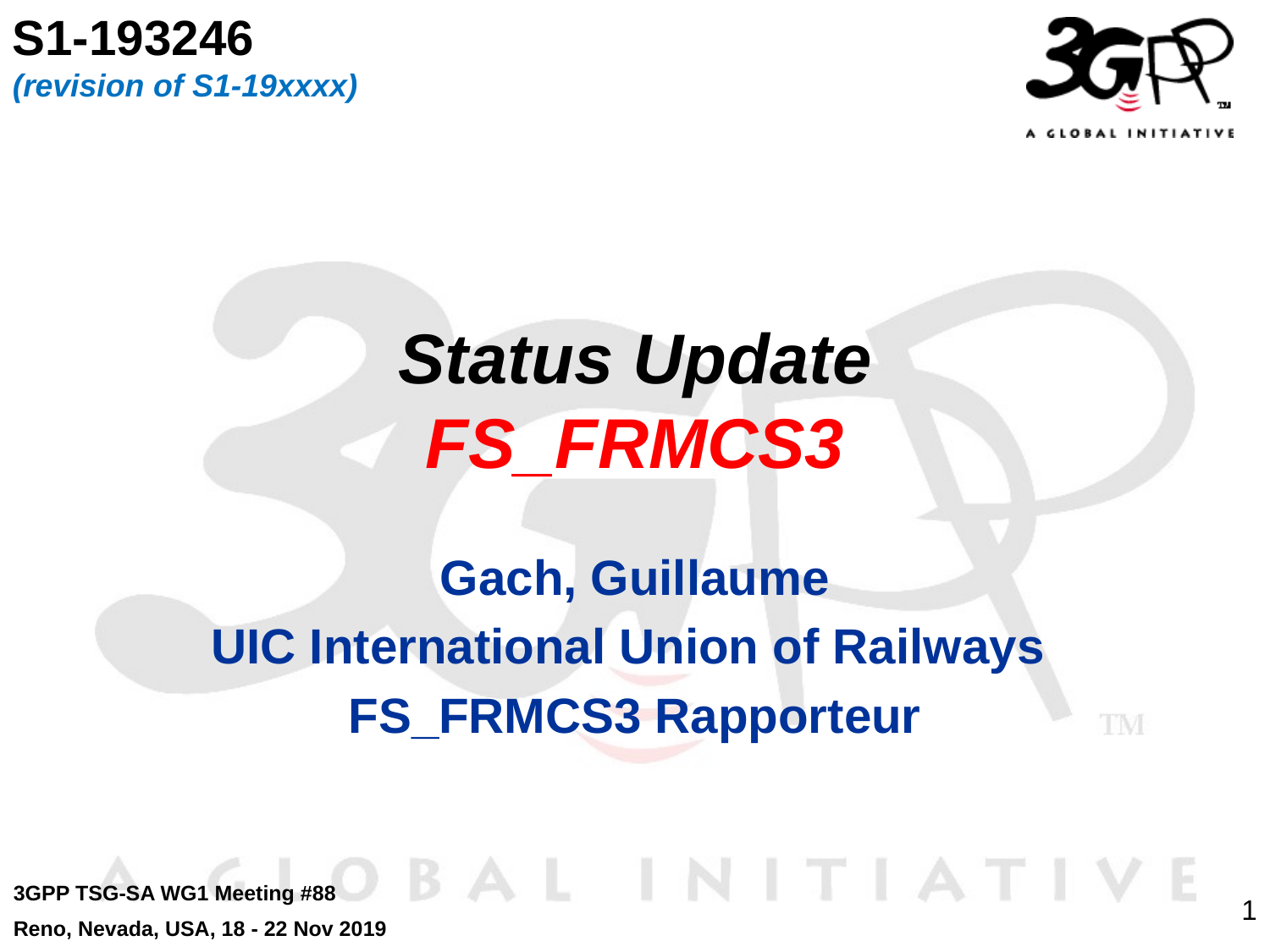

S1-193246
(revision of S1-19xxxx)
# Status Update FS_FRMCS3
Gach, Guillaume
UIC International Union of Railways
FS_FRMCS3 Rapporteur
3GPP TSG-SA WG1 Meeting #88
Reno, Nevada, USA, 18 - 22 Nov 2019
1